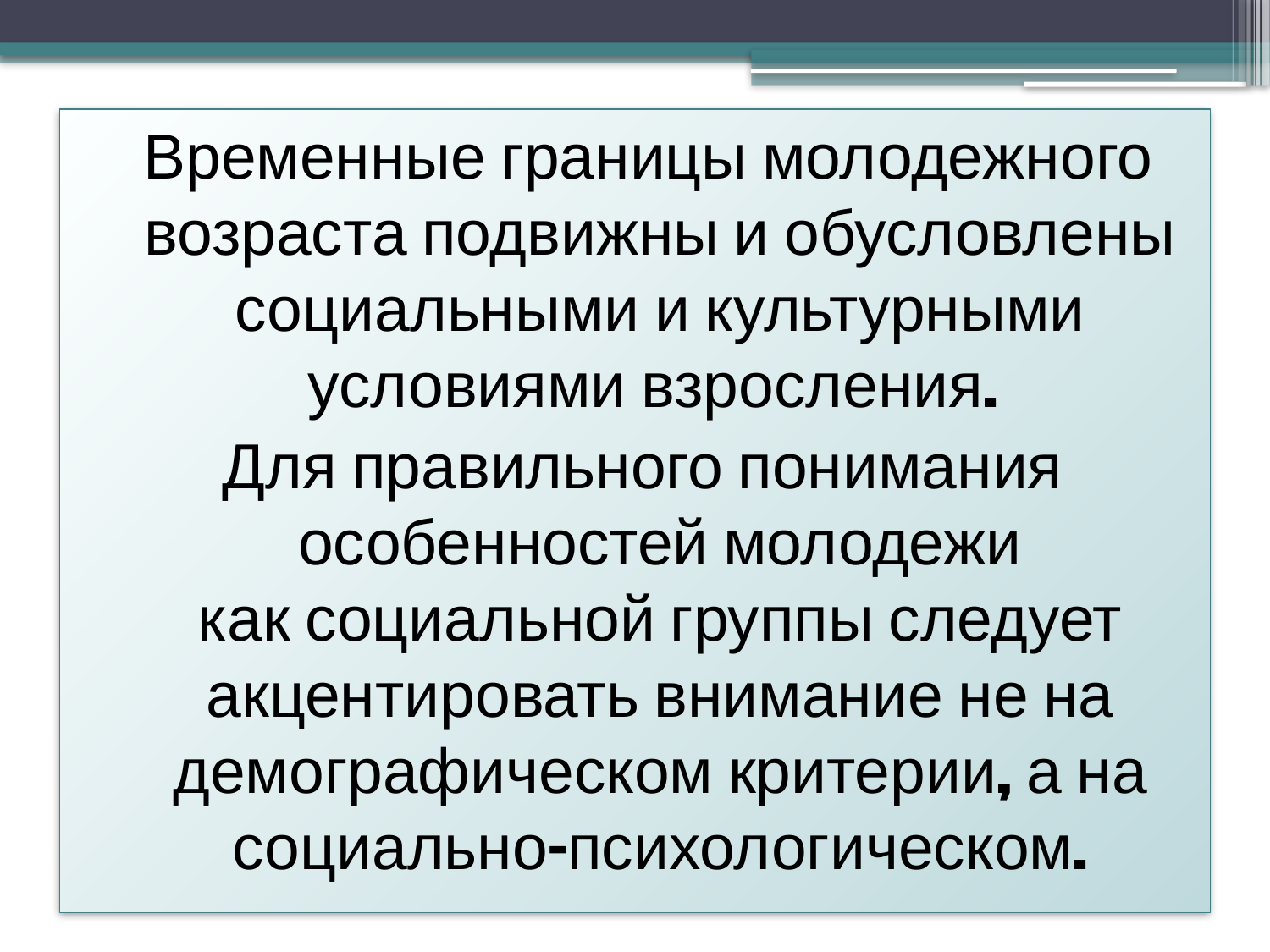

Временные границы молодежного возраста подвижны и обусловлены социальными и культурными условиями взросления.
Для правильного понимания особенностей молодежи как социальной группы следует акцентировать внимание не на демографическом критерии, а на социально-психологическом.